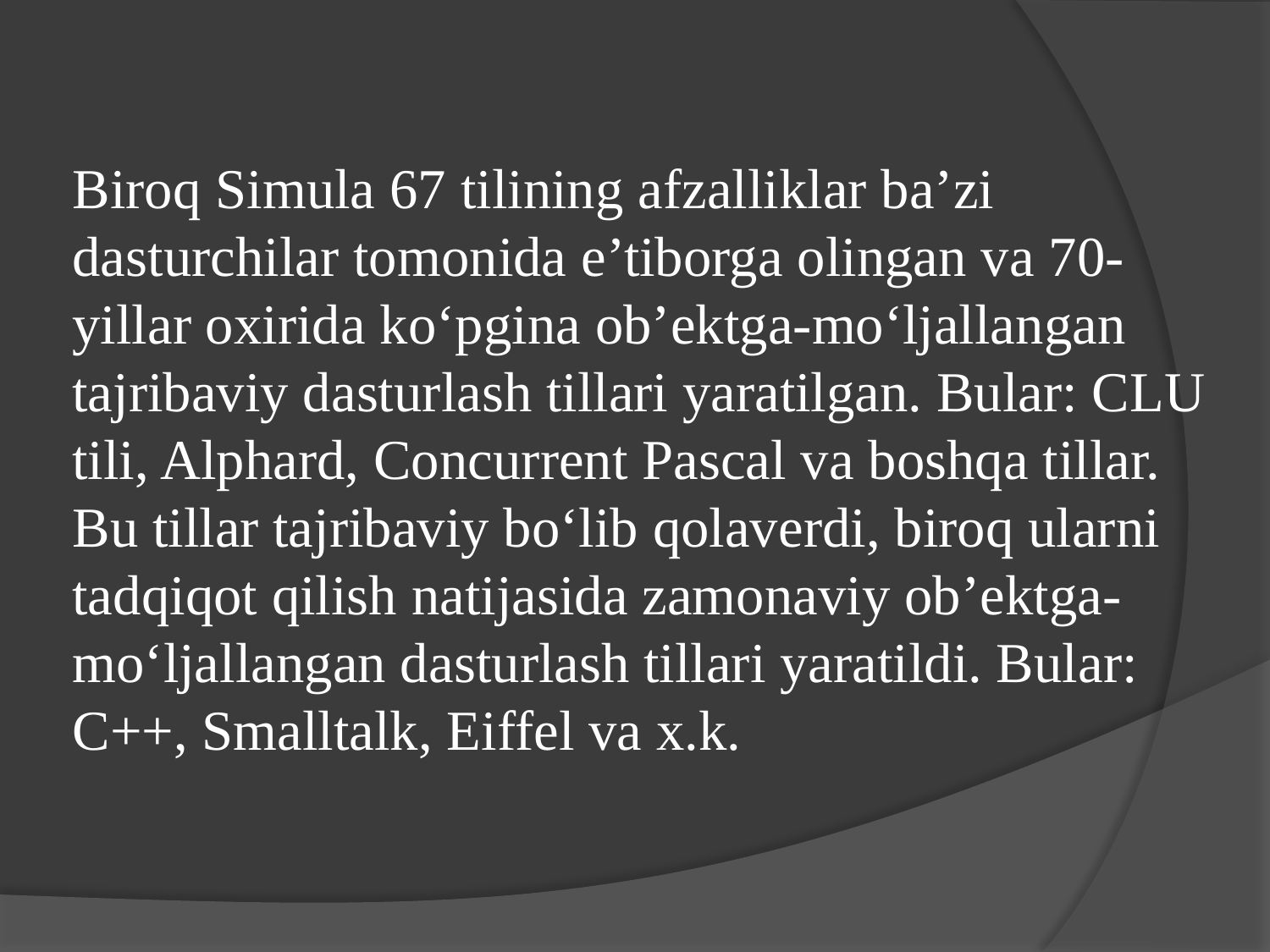

Biroq Simula 67 tilining afzalliklar ba’zi dasturchilar tomonida e’tiborga olingan va 70-yillar oxirida ko‘pgina ob’ektga-mo‘ljallangan tajribaviy dasturlash tillari yaratilgan. Bular: CLU tili, Alphard, Concurrent Pascal va boshqa tillar. Bu tillar tajribaviy bo‘lib qolaverdi, biroq ularni tadqiqot qilish natijasida zamonaviy ob’ektga-mo‘ljallangan dasturlash tillari yaratildi. Bular: C++, Smalltalk, Eiffel va x.k.